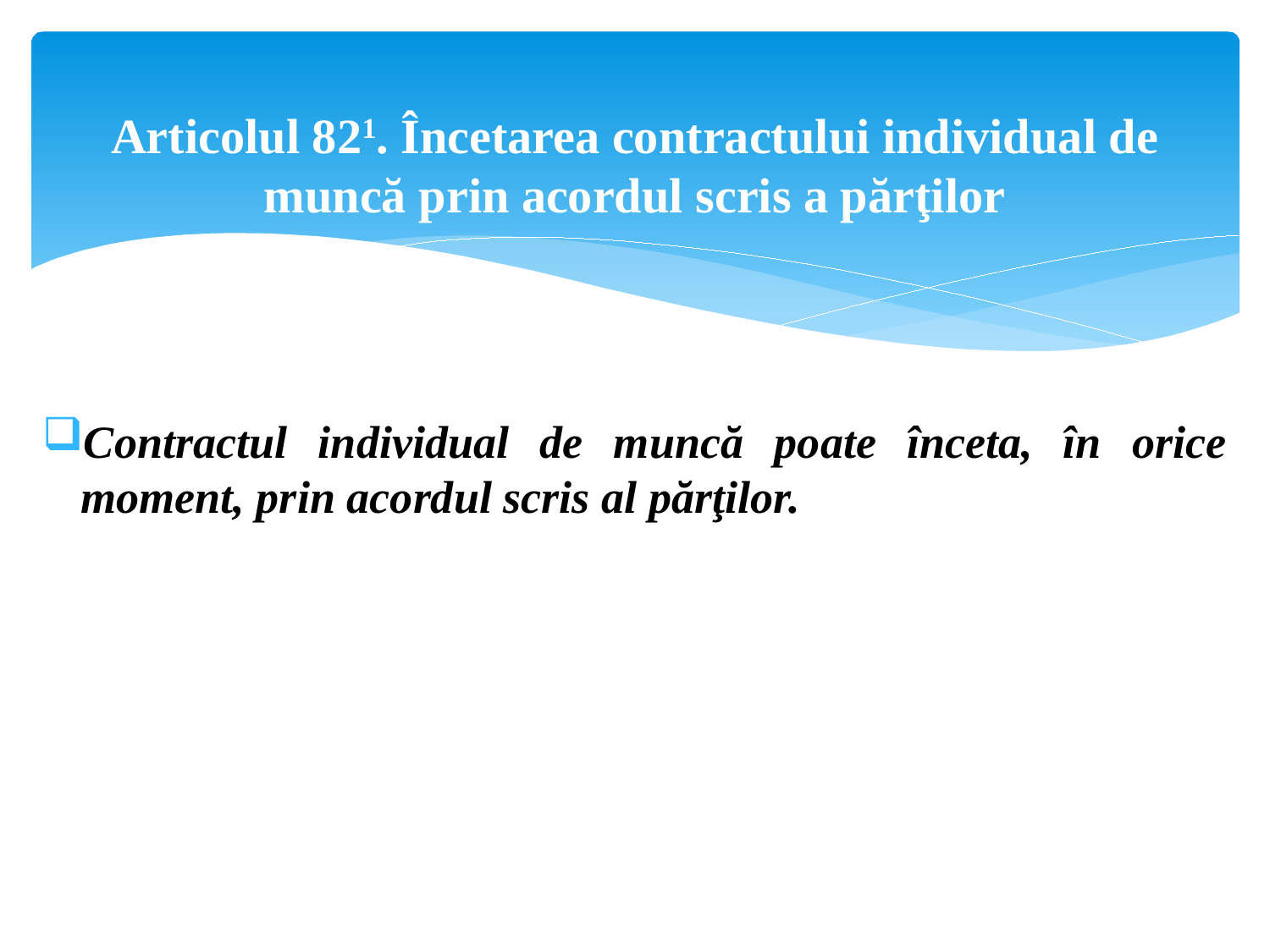

# Articolul 821. Încetarea contractului individual de muncă prin acordul scris a părţilor
Contractul individual de muncă poate înceta, în orice moment, prin acordul scris al părţilor.